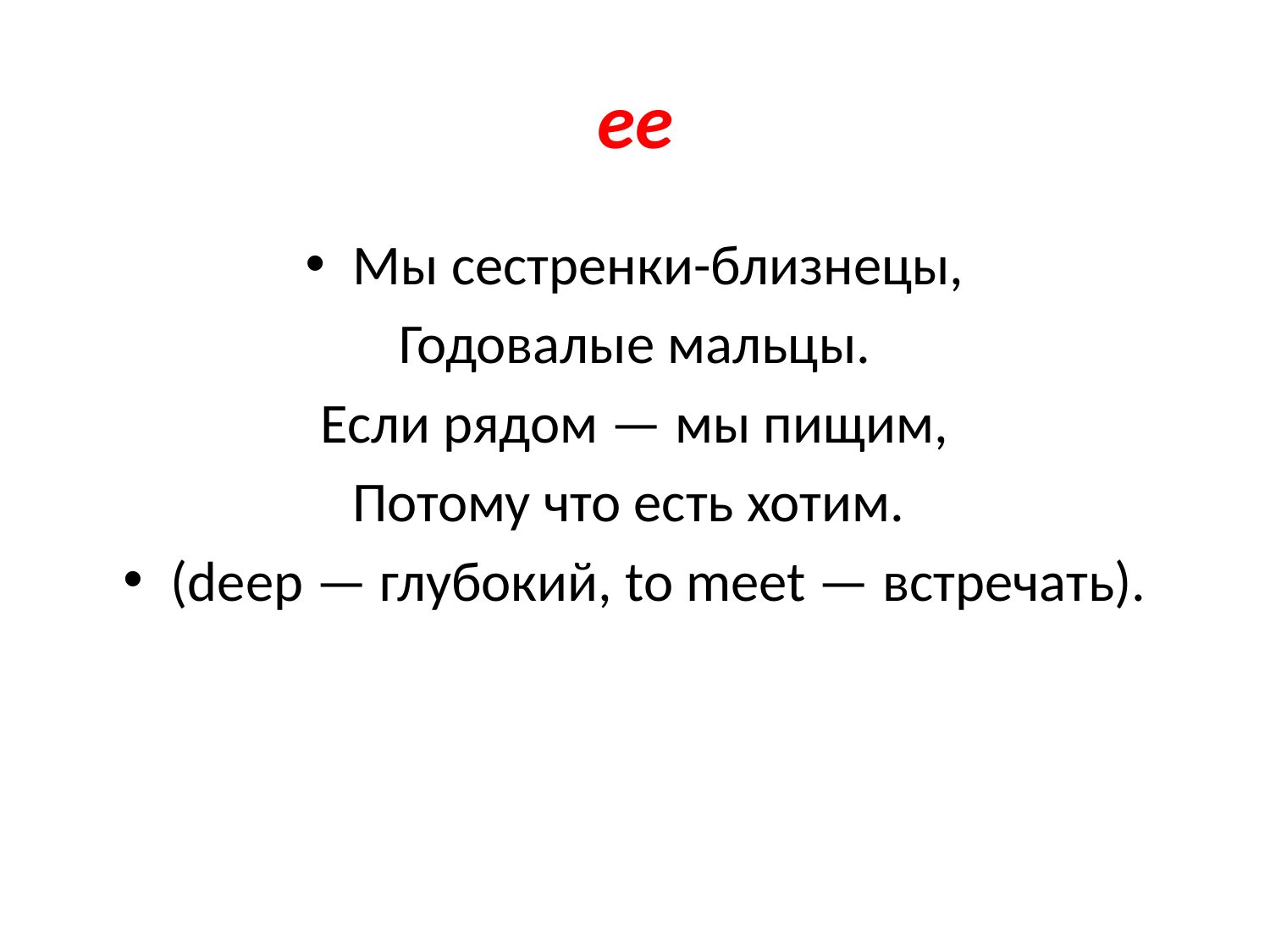

# ее
Мы сестренки-близнецы,
Годовалые мальцы.
 Если рядом — мы пищим,
Потому что есть хотим.
(deep — глубокий, to meet — встречать).